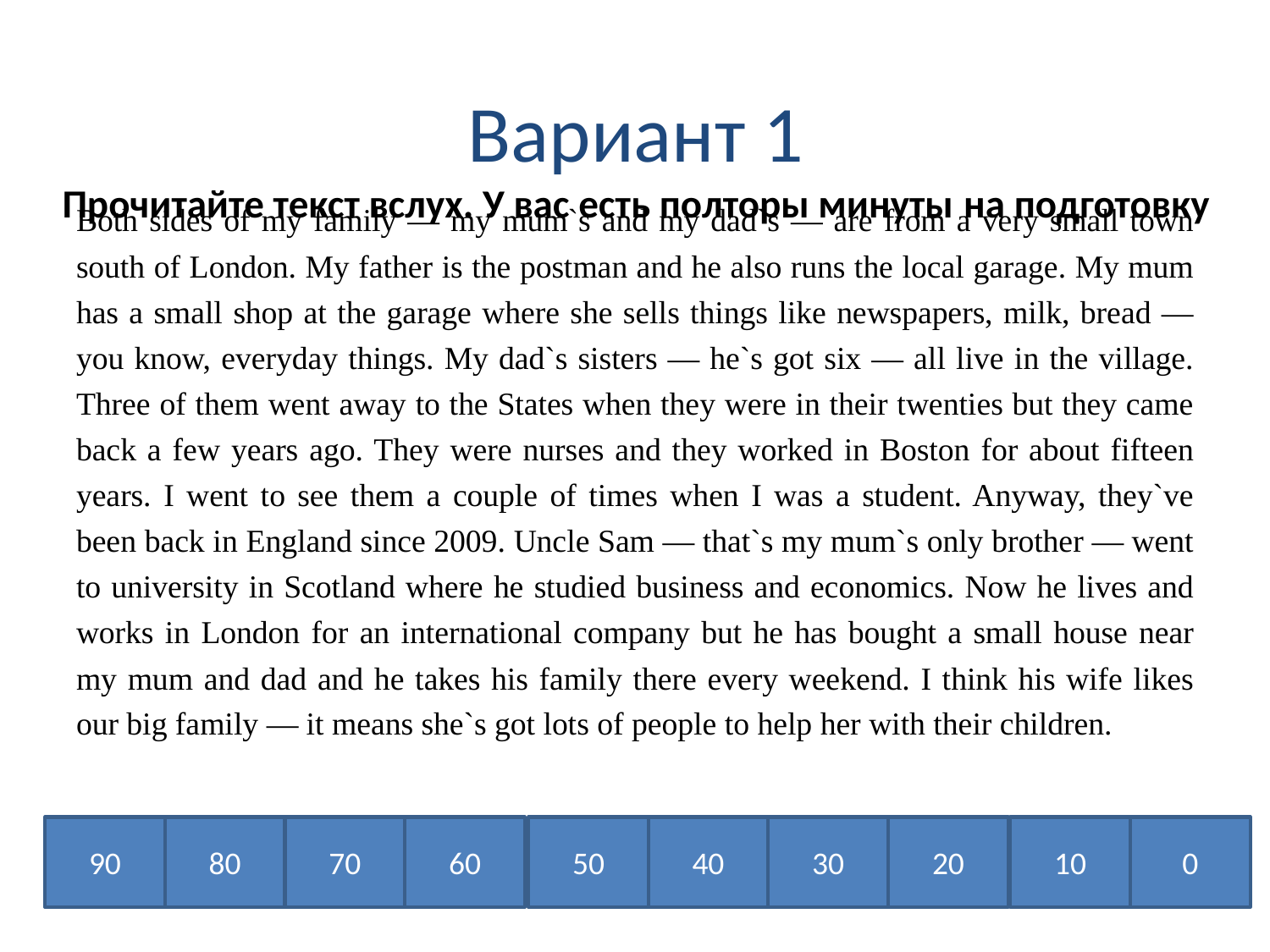

Вариант 1
Прочитайте текст вслух. У вас есть полторы минуты на подготовку

Both sides of my family — my mum`s and my dad`s — are from a very small town south of London. My father is the postman and he also runs the local garage. My mum has a small shop at the garage where she sells things like newspapers, milk, bread — you know, everyday things. My dad`s sisters — he`s got six — all live in the village. Three of them went away to the States when they were in their twenties but they came back a few years ago. They were nurses and they worked in Boston for about fifteen years. I went to see them a couple of times when I was a student. Anyway, they`ve been back in England since 2009. Uncle Sam — that`s my mum`s only brother — went to university in Scotland where he studied business and economics. Now he lives and works in London for an international company but he has bought a small house near my mum and dad and he takes his family there every weekend. I think his wife likes our big family — it means she`s got lots of people to help her with their children.
90
80
70
60
50
40
30
20
10
0